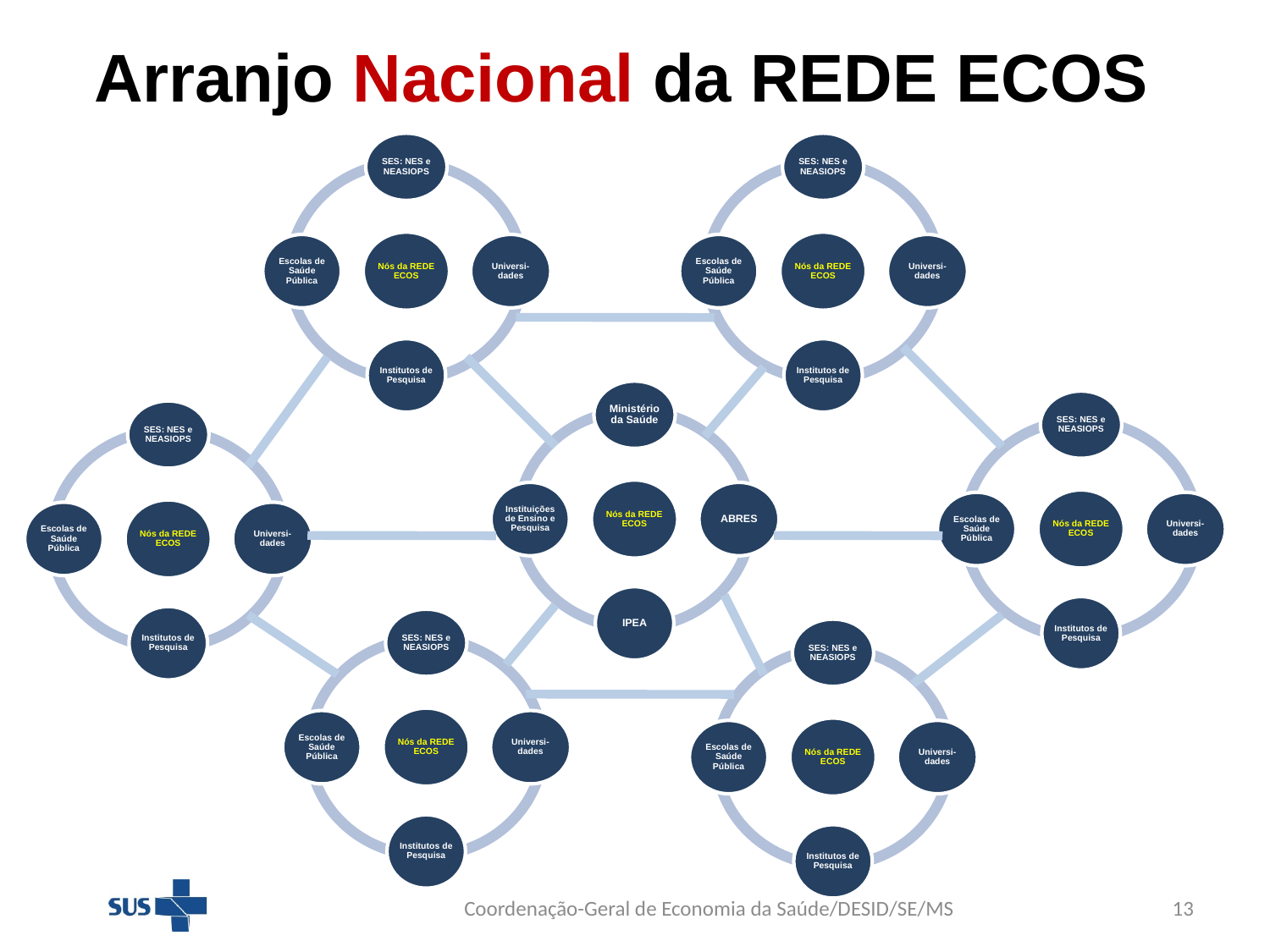

# Arranjo Nacional da REDE ECOS
Nós da REDE ECOS
SES: NES e NEASIOPS
Universi-dades
Institutos de Pesquisa
Escolas de Saúde Pública
Nós da REDE ECOS
SES: NES e NEASIOPS
Universi-dades
Institutos de Pesquisa
Escolas de Saúde Pública
Nós da REDE ECOS
Ministério da Saúde
ABRES
IPEA
Instituições de Ensino e Pesquisa
Nós da REDE ECOS
SES: NES e NEASIOPS
Universi-dades
Institutos de Pesquisa
Escolas de Saúde Pública
Nós da REDE ECOS
SES: NES e NEASIOPS
Universi-dades
Institutos de Pesquisa
Escolas de Saúde Pública
Nós da REDE ECOS
SES: NES e NEASIOPS
Universi-dades
Institutos de Pesquisa
Escolas de Saúde Pública
Nós da REDE ECOS
SES: NES e NEASIOPS
Universi-dades
Institutos de Pesquisa
Escolas de Saúde Pública
Coordenação-Geral de Economia da Saúde/DESID/SE/MS
13